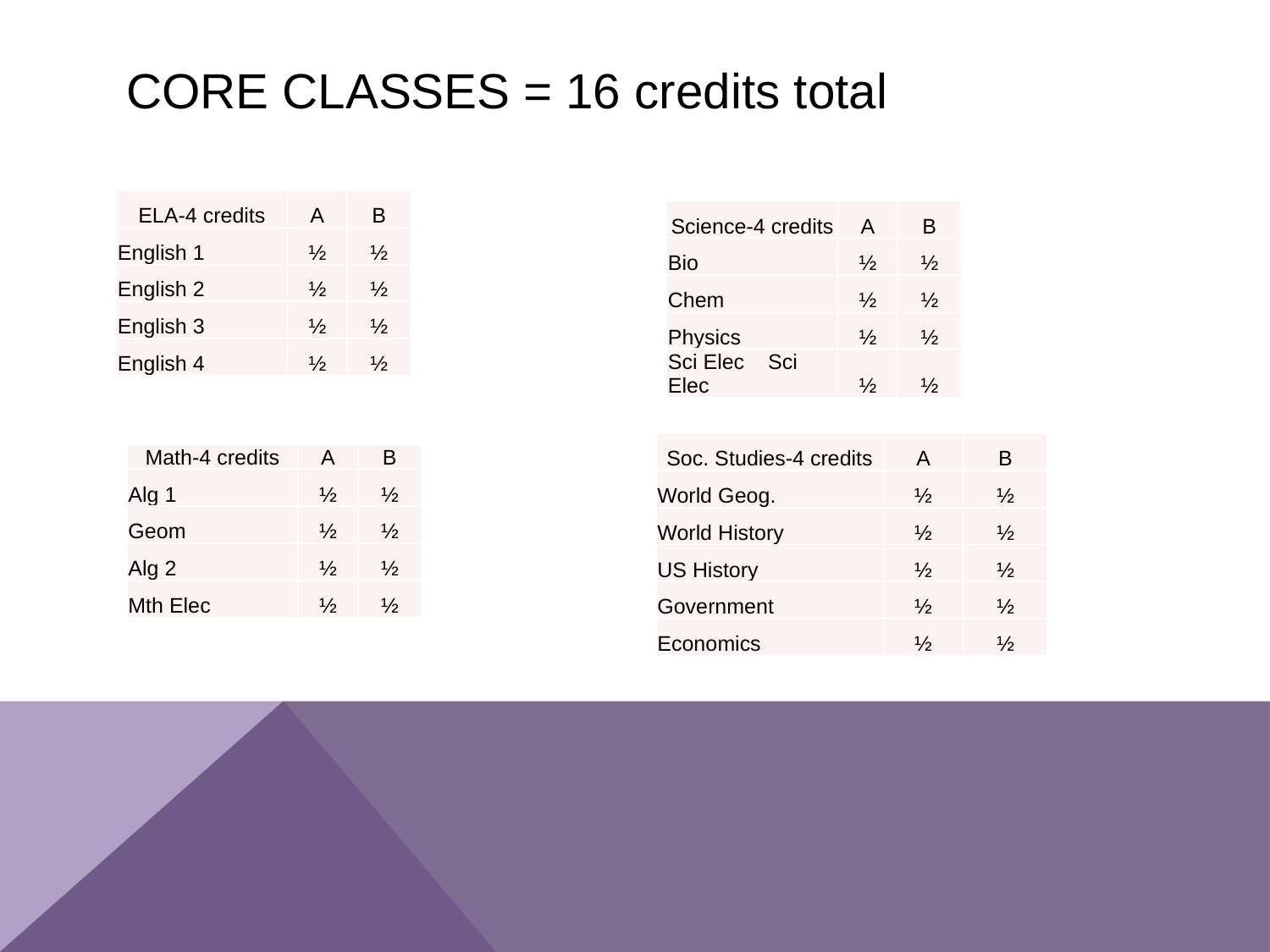

CORE CLASSES = 16 credits total
| ELA-4 credits | A | B |
| --- | --- | --- |
| English 1 | ½ | ½ |
| English 2 | ½ | ½ |
| English 3 | ½ | ½ |
| English 4 | ½ | ½ |
| Science-4 credits | A | B |
| --- | --- | --- |
| Bio | ½ | ½ |
| Chem | ½ | ½ |
| Physics | ½ | ½ |
| Sci Elec Sci Elec | ½ | ½ |
| Soc. Studies-4 credits | A | B |
| --- | --- | --- |
| World Geog. | ½ | ½ |
| World History | ½ | ½ |
| US History | ½ | ½ |
| Government | ½ | ½ |
| Economics | ½ | ½ |
| Math-4 credits | A | B |
| --- | --- | --- |
| Alg 1 | ½ | ½ |
| Geom | ½ | ½ |
| Alg 2 | ½ | ½ |
| Mth Elec | ½ | ½ |